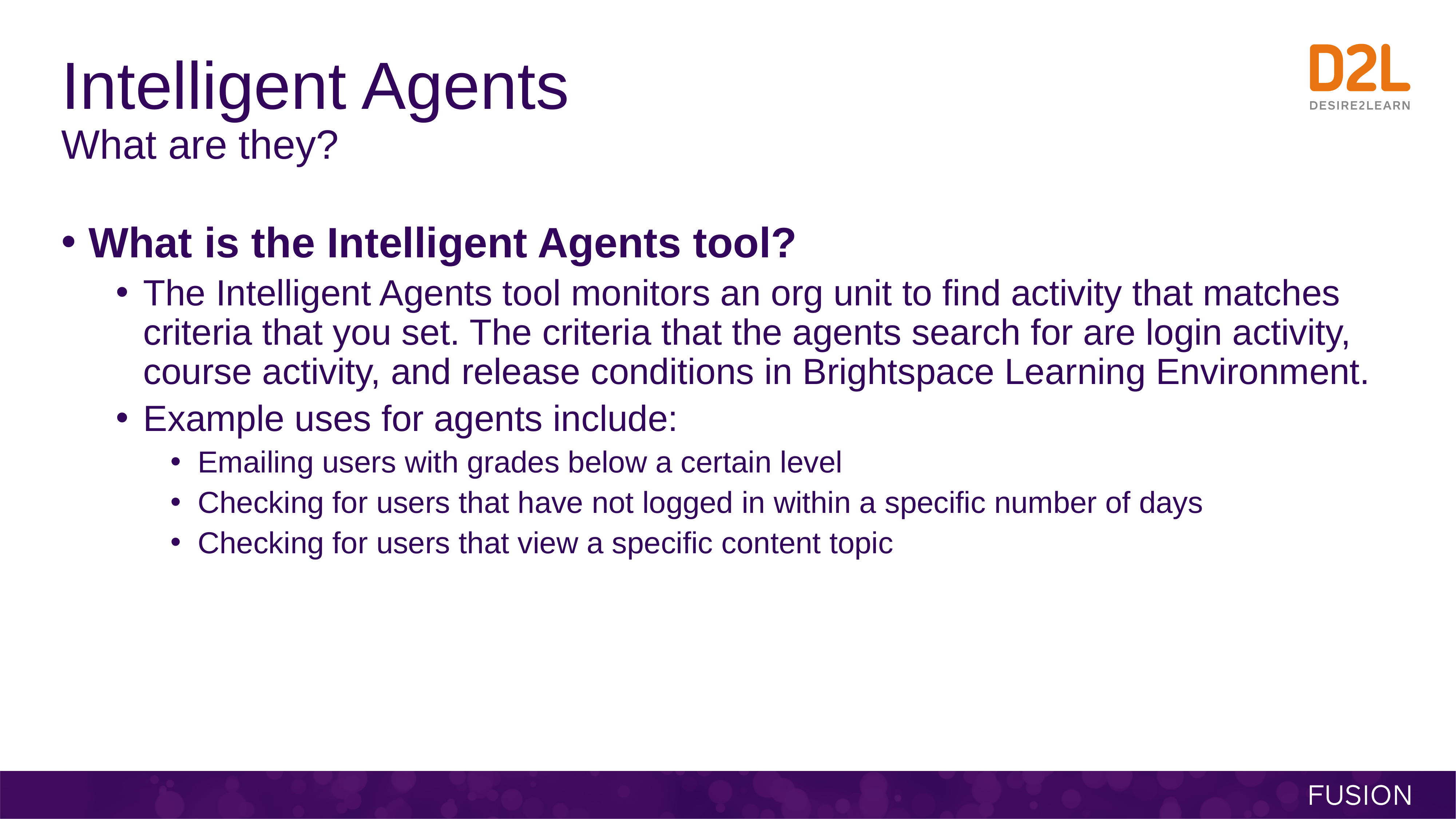

# Intelligent Agents What are they?
What is the Intelligent Agents tool?
The Intelligent Agents tool monitors an org unit to find activity that matches criteria that you set. The criteria that the agents search for are login activity, course activity, and release conditions in Brightspace Learning Environment.
Example uses for agents include:
Emailing users with grades below a certain level
Checking for users that have not logged in within a specific number of days
Checking for users that view a specific content topic